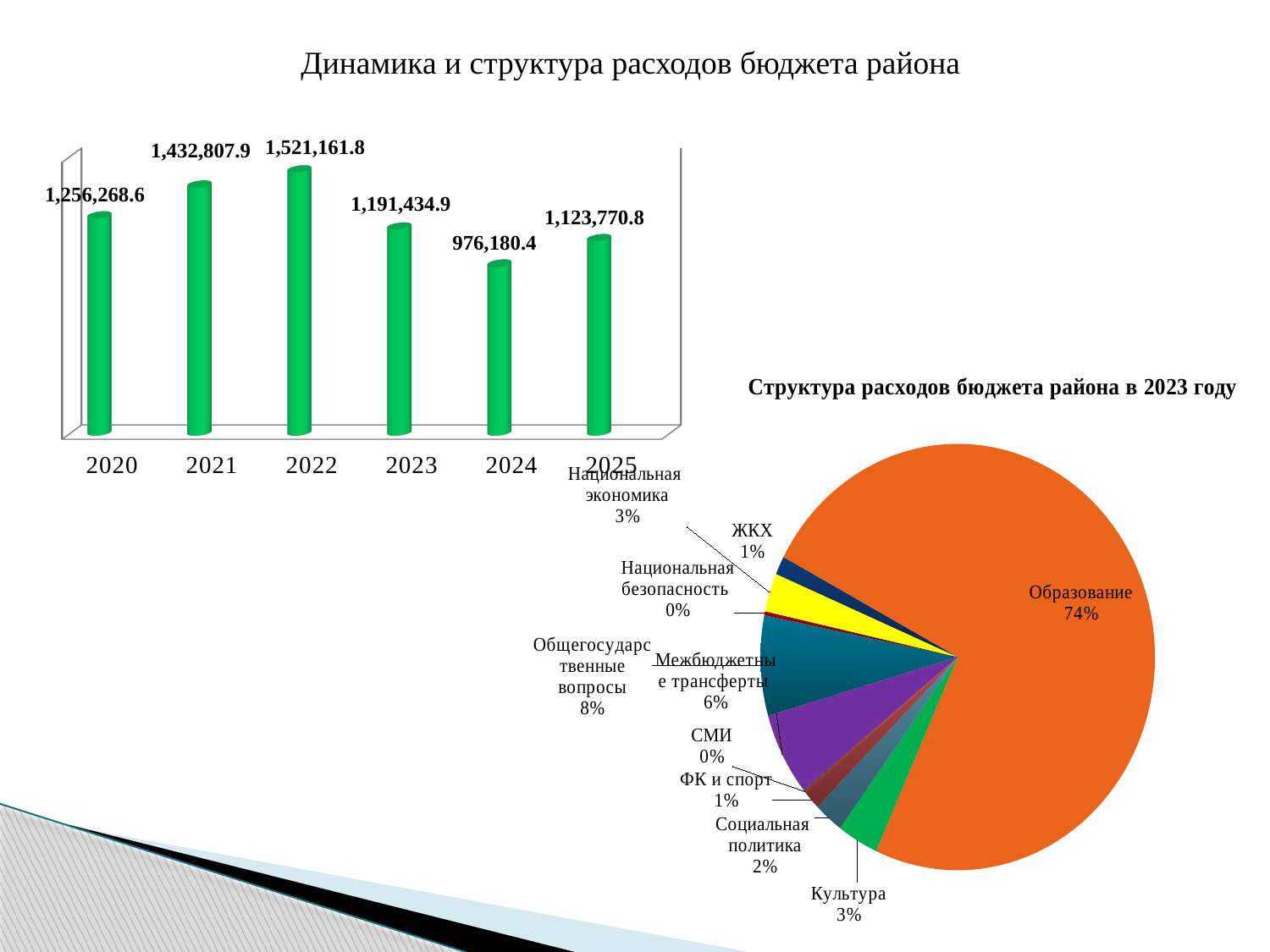

Динамика и структура расходов бюджета района

[unsupported chart]

### Chart:

| Category | Структура расходов бюджета района в 2023 году |
|---|---|
| Общегосударственные вопросы | 90364.4 |
| Национальная безопасность  | 3665.3 |
| Национальная  экономика | 34805.2 |
| ЖКХ | 16696.9 |
| Образование | 881895.2 |
| Культура | 40234.9 |
| Социальная  политика | 28905.2 |
| ФК и спорт | 17168.7 |
| СМИ | 2600.0 |
| Межбюджетные трансферты  | 75065.6 |